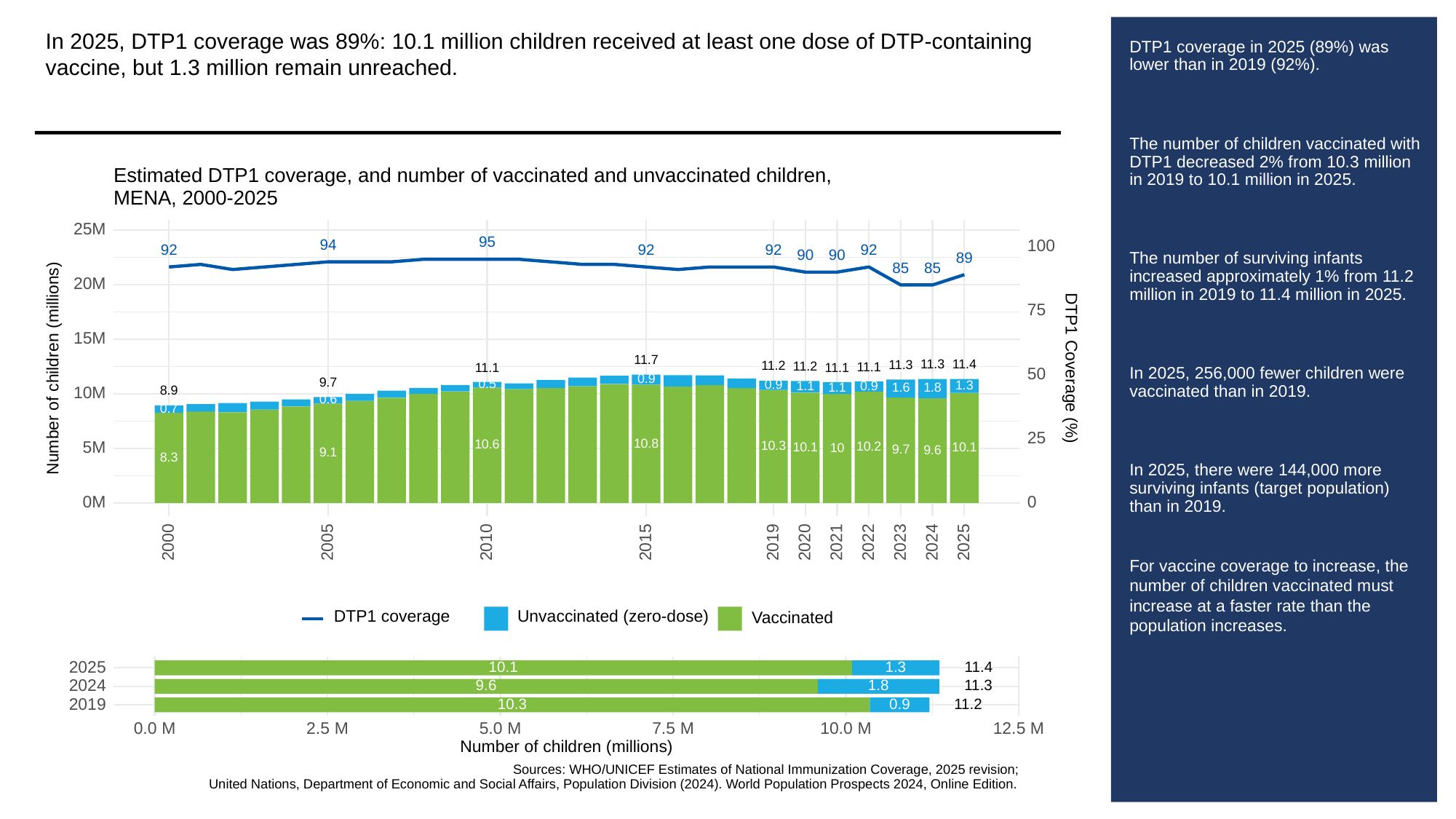

In 2025, DTP1 coverage was 89%: 10.1 million children received at least one dose of DTP-containing vaccine, but 1.3 million remain unreached.
# DTP1 coverage in 2025 (89%) was lower than in 2019 (92%).

The number of children vaccinated with DTP1 decreased 2% from 10.3 million in 2019 to 10.1 million in 2025.

The number of surviving infants increased approximately 1% from 11.2 million in 2019 to 11.4 million in 2025.

In 2025, 256,000 fewer children were vaccinated than in 2019.

In 2025, there were 144,000 more surviving infants (target population) than in 2019.

For vaccine coverage to increase, the number of children vaccinated must increase at a faster rate than the population increases.

Estimated DTP1 coverage, and number of vaccinated and unvaccinated children,
MENA, 2000-2025

25M

95
94
100
92
92
92
92
90
90
89

85
85
20M

75

15M

11.7
11.3
11.4
Number of children (millions)
DTP1 Coverage (%)
11.3
11.2
11.2
11.1
11.1
11.1

50

0.9

9.7

0.5
0.9

1.3

0.9

1.1
1.1

1.6
1.8

8.9
10M

0.6

0.7

25
10.8
10.6
10.3
5M
10.2
10.1
10.1
10
9.7
9.6

9.1
8.3

0M
0

2023
2000
2005
2010
2015
2019
2020
2021
2022
2024
2025

Unvaccinated (zero-dose)
DTP1 coverage
Vaccinated

2025
1.3
10.1
11.4

2024
11.3
9.6
1.8

2019
10.3
0.9
11.2

0.0 M
2.5 M
5.0 M
10.0 M
12.5 M
7.5 M
Number of children (millions)
Sources: WHO/UNICEF Estimates of National Immunization Coverage, 2025 revision;
United Nations, Department of Economic and Social Affairs, Population Division (2024). World Population Prospects 2024, Online Edition.